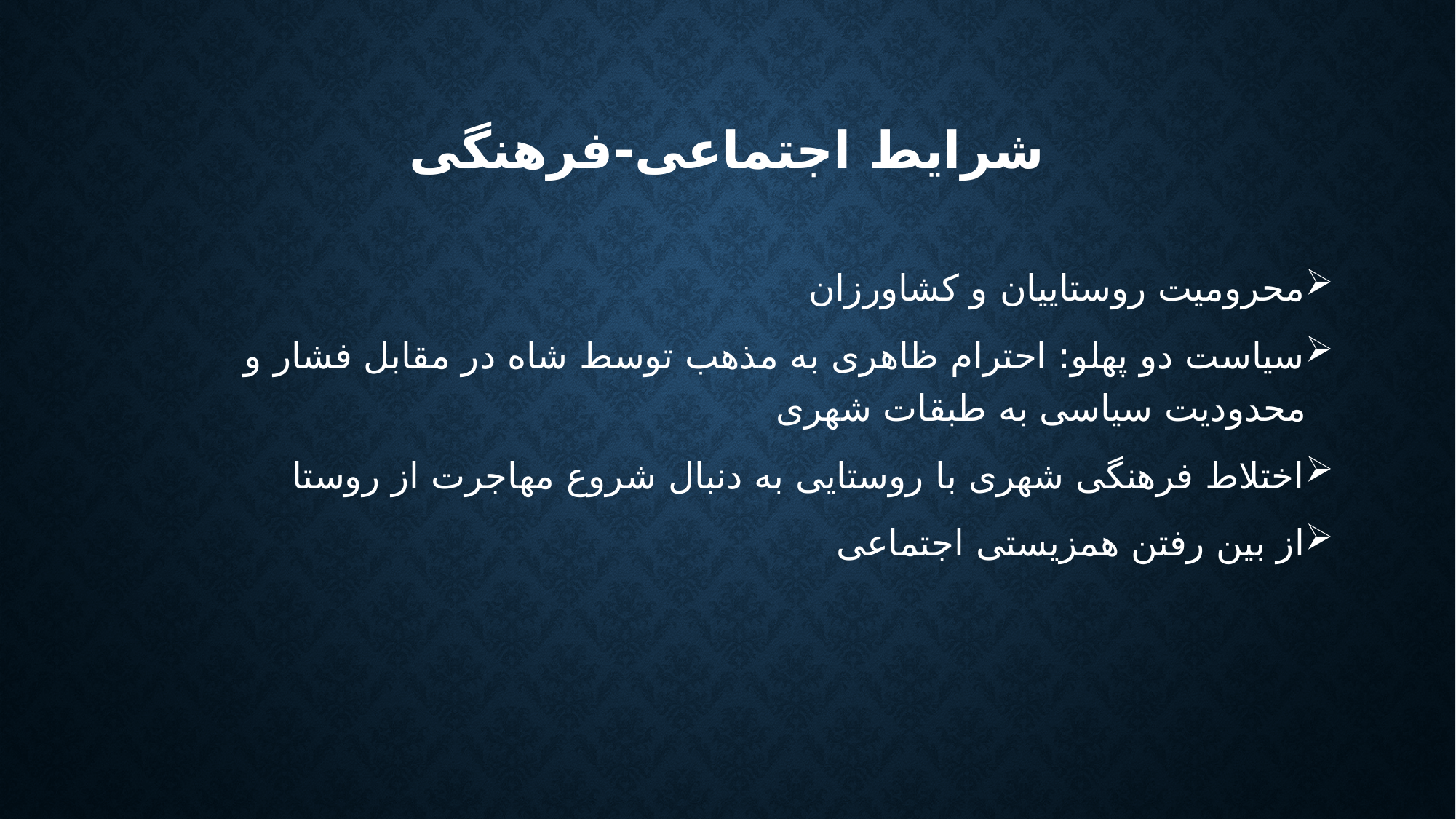

# شرایط اجتماعی-فرهنگی
محرومیت روستاییان و کشاورزان
سیاست دو پهلو: احترام ظاهری به مذهب توسط شاه در مقابل فشار و محدودیت سیاسی به طبقات شهری
اختلاط فرهنگی شهری با روستایی به دنبال شروع مهاجرت از روستا
از بین رفتن همزیستی اجتماعی